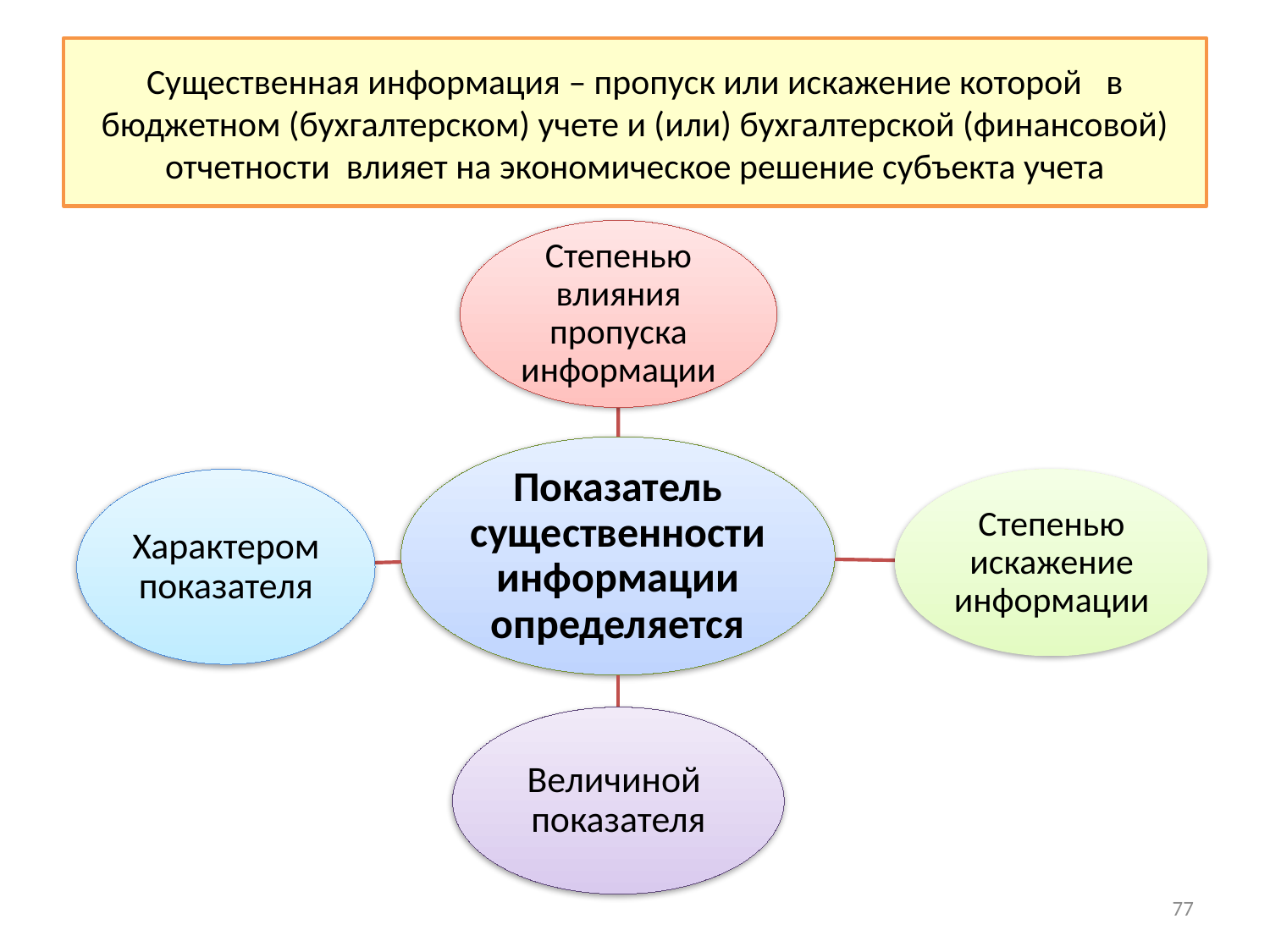

# Существенная информация – пропуск или искажение которой   в бюджетном (бухгалтерском) учете и (или) бухгалтерской (финансовой) отчетности  влияет на экономическое решение субъекта учета
Показатель существенности информации определяется

Степенью влияния пропуска информации

Степенью искажение информации

Величиной  показателя

Характером показателя
77